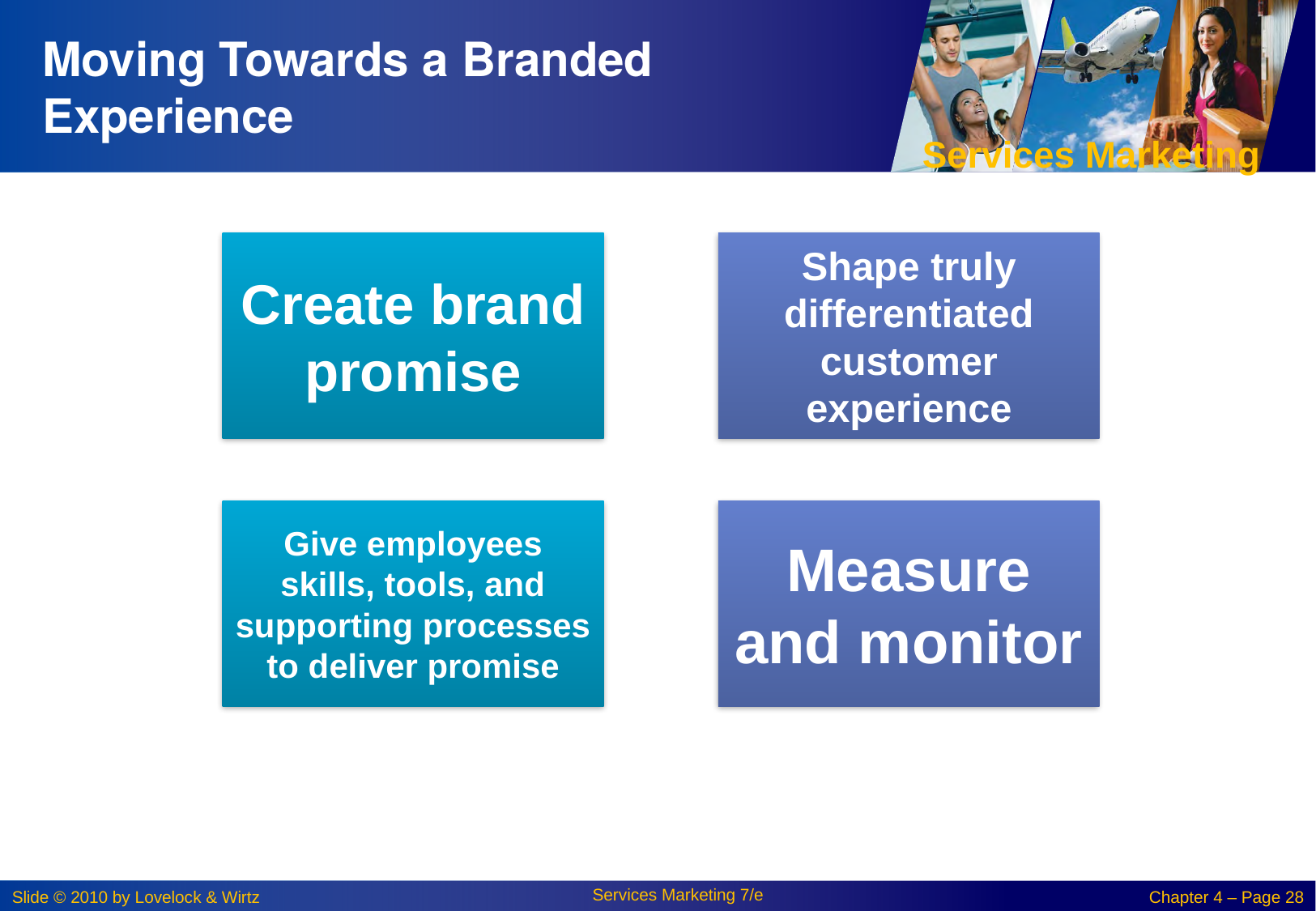

# Moving Towards a Branded Experience
Create brand promise
Shape truly differentiated customer experience
Give employees skills, tools, and supporting processes to deliver promise
Measure and monitor